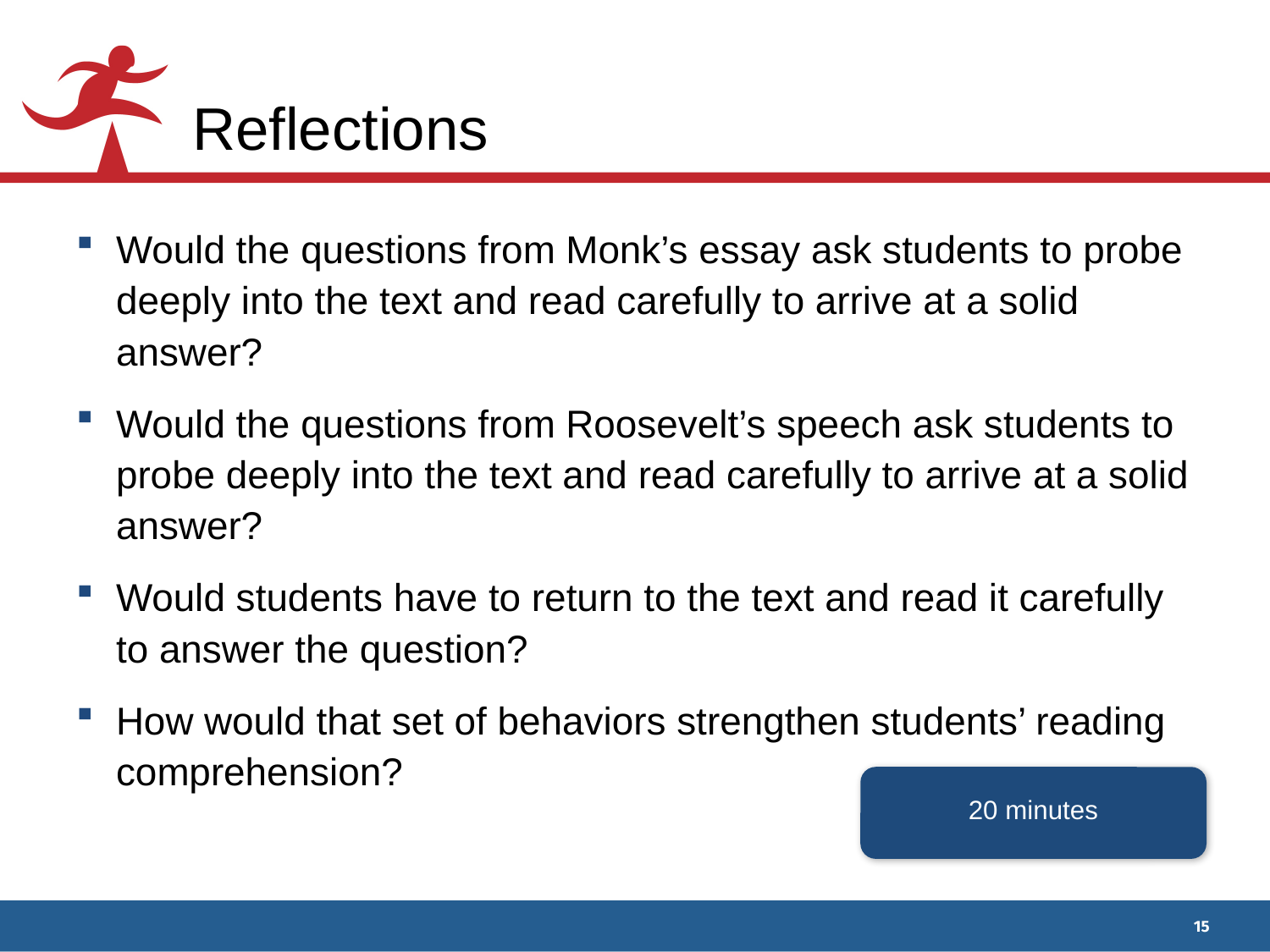

# Reflections
Would the questions from Monk’s essay ask students to probe deeply into the text and read carefully to arrive at a solid answer?
Would the questions from Roosevelt’s speech ask students to probe deeply into the text and read carefully to arrive at a solid answer?
Would students have to return to the text and read it carefully to answer the question?
How would that set of behaviors strengthen students’ reading comprehension?

20 minutes